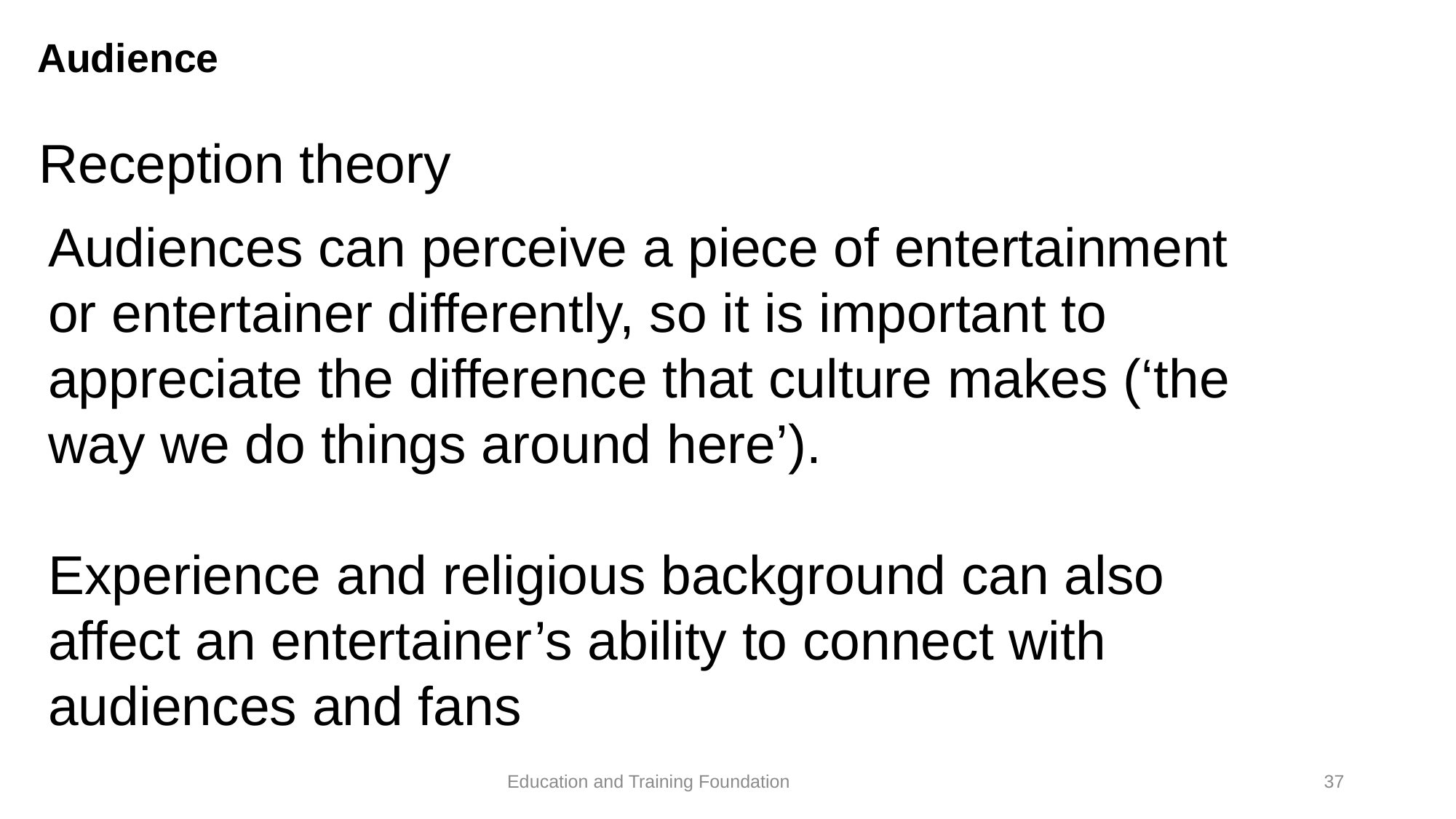

# Audience
Reception theory
Audiences can perceive a piece of entertainment or entertainer differently, so it is important to appreciate the difference that culture makes (‘the way we do things around here’).

Experience and religious background can also affect an entertainer’s ability to connect with audiences and fans
37
Education and Training Foundation